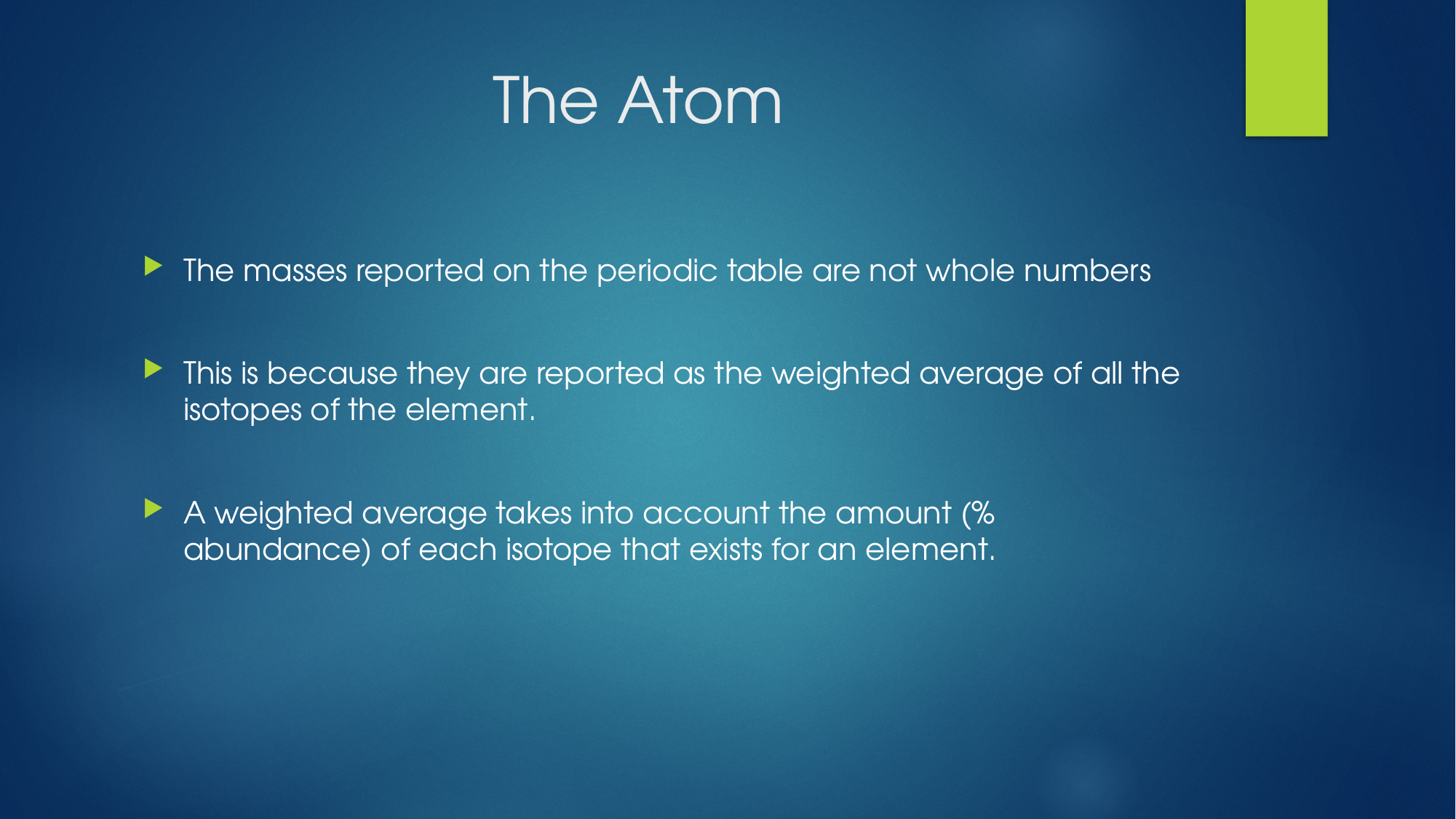

# The Atom
The masses reported on the periodic table are not whole numbers

This is because they are reported as the weighted average of all the isotopes of the element.

A weighted average takes into account the amount (% abundance) of each isotope that exists for an element.